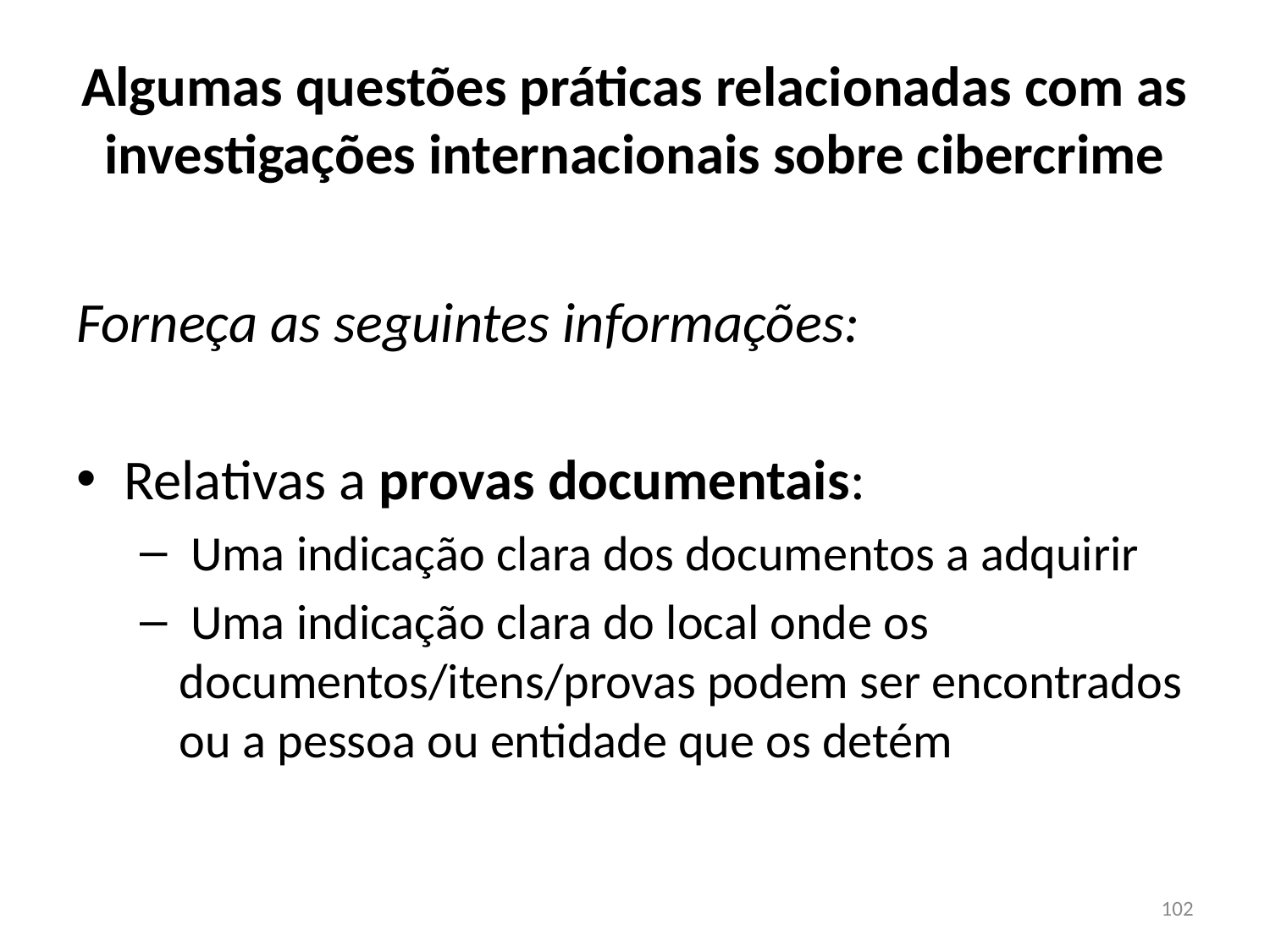

# Algumas questões práticas relacionadas com as investigações internacionais sobre cibercrime
Forneça as seguintes informações:

Relativas a provas documentais:
 Uma indicação clara dos documentos a adquirir
 Uma indicação clara do local onde os documentos/itens/provas podem ser encontrados ou a pessoa ou entidade que os detém

102